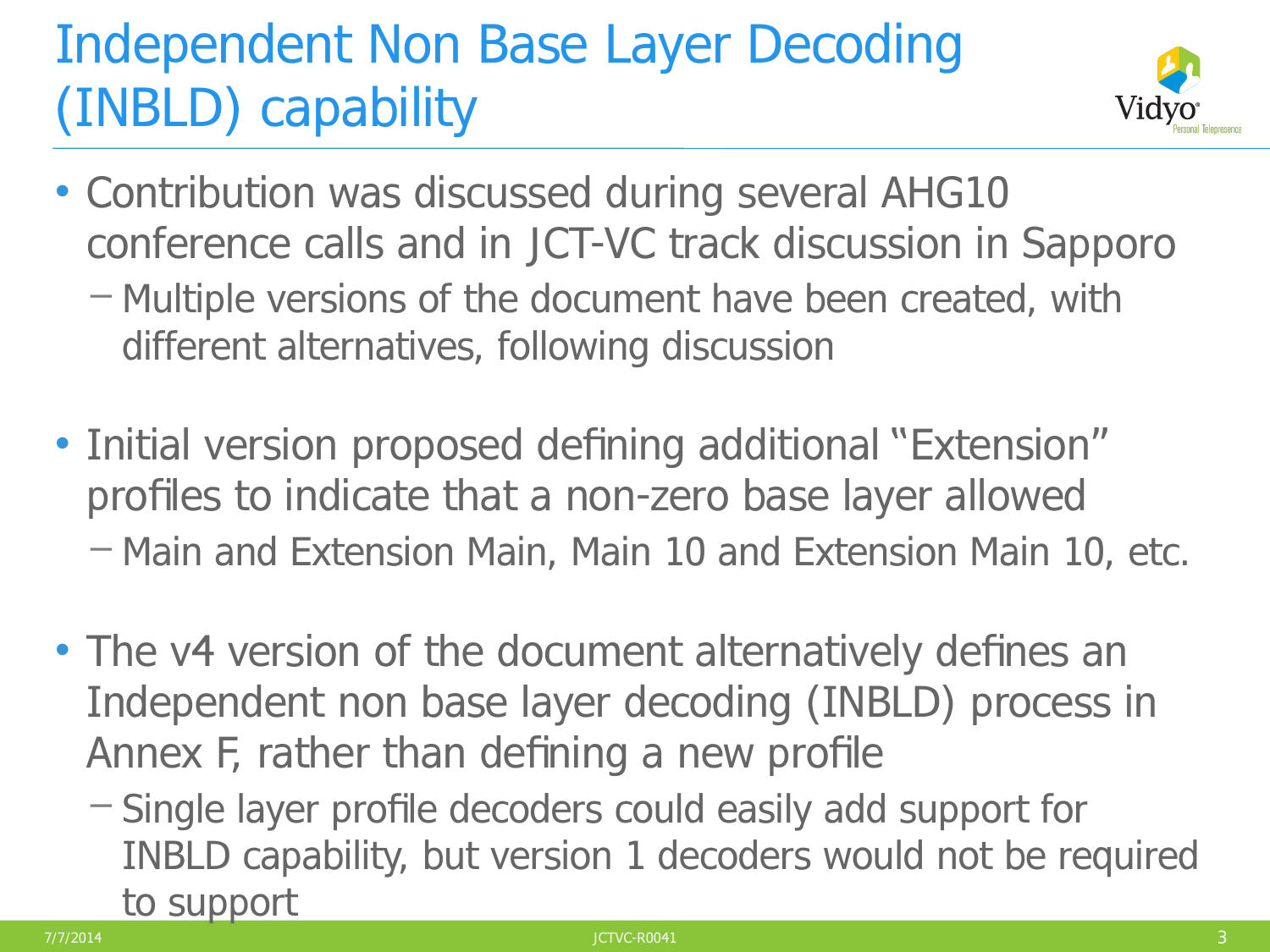

# Independent Non Base Layer Decoding (INBLD) capability
Contribution was discussed during several AHG10 conference calls and in JCT-VC track discussion in Sapporo
Multiple versions of the document have been created, with different alternatives, following discussion

Initial version proposed defining additional “Extension” profiles to indicate that a non-zero base layer allowed
Main and Extension Main, Main 10 and Extension Main 10, etc.

The v4 version of the document alternatively defines an Independent non base layer decoding (INBLD) process in Annex F, rather than defining a new profile
Single layer profile decoders could easily add support for INBLD capability, but version 1 decoders would not be required to support